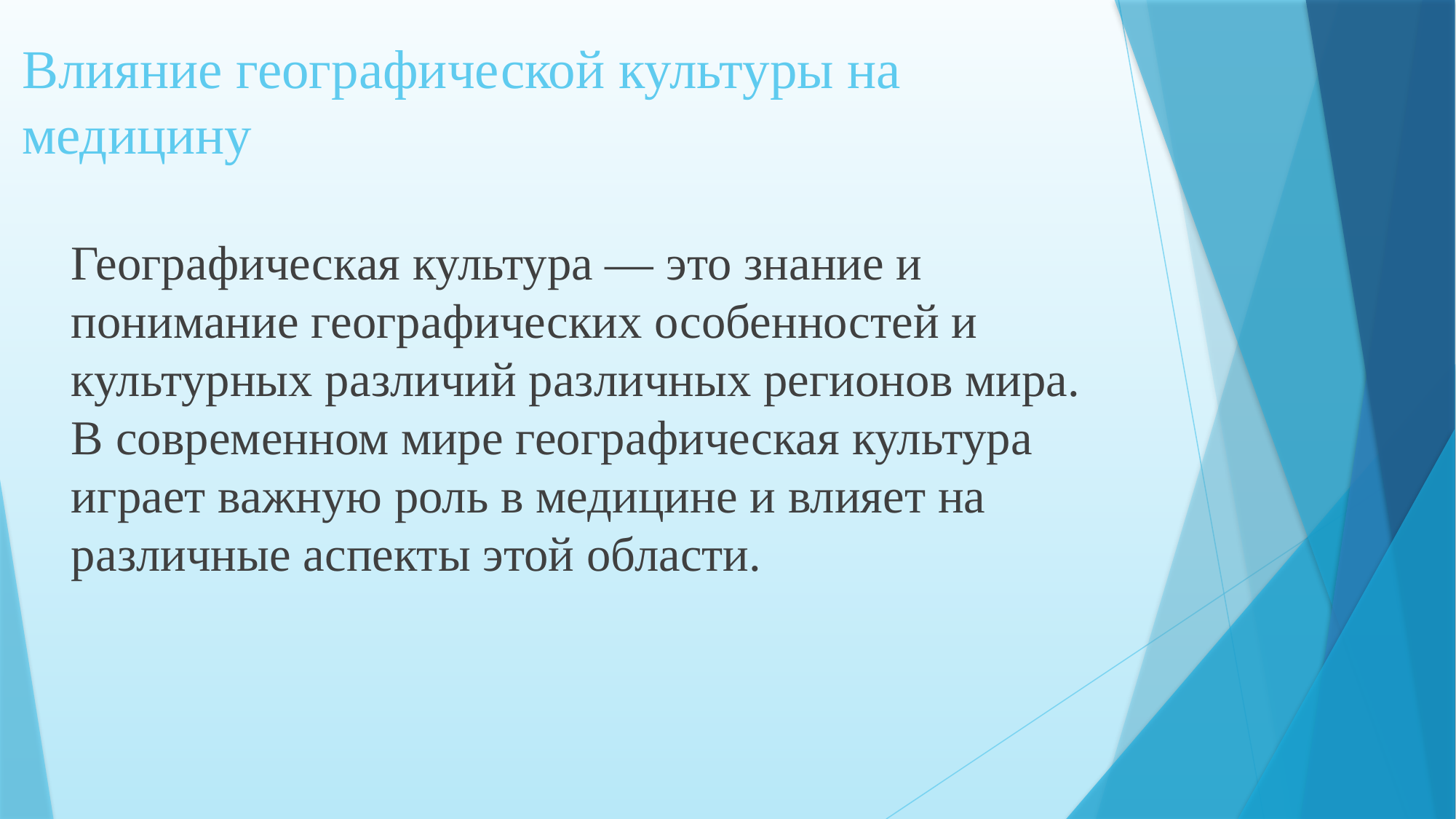

# Влияние географической культуры на медицину
Географическая культура — это знание и понимание географических особенностей и культурных различий различных регионов мира. В современном мире географическая культура играет важную роль в медицине и влияет на различные аспекты этой области.